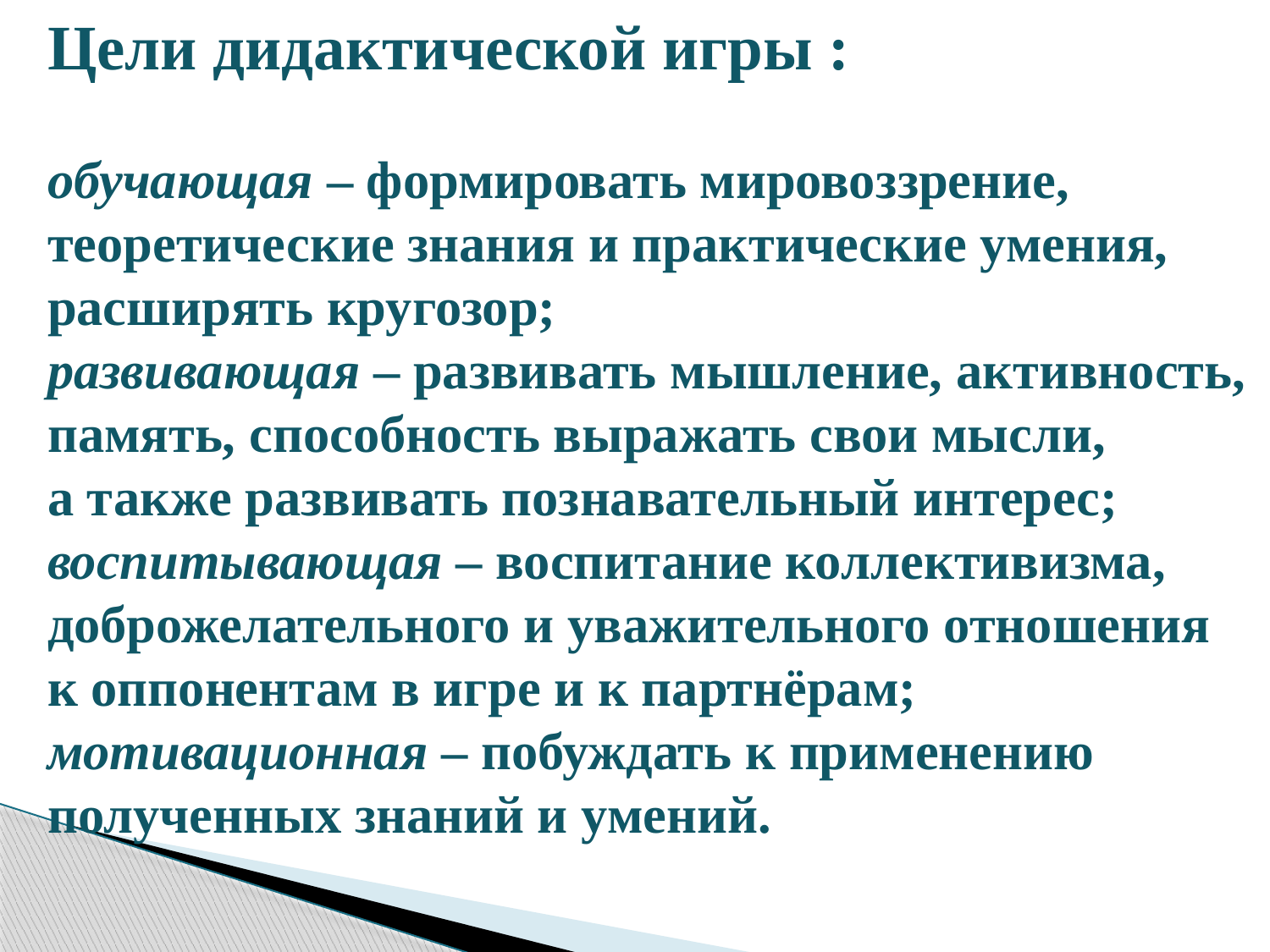

Цели дидактической игры :

обучающая – формировать мировоззрение,
теоретические знания и практические умения,
расширять кругозор;
развивающая – развивать мышление, активность,
память, способность выражать свои мысли,
а также развивать познавательный интерес;
воспитывающая – воспитание коллективизма,
доброжелательного и уважительного отношения
к оппонентам в игре и к партнёрам;
мотивационная – побуждать к применению
полученных знаний и умений.